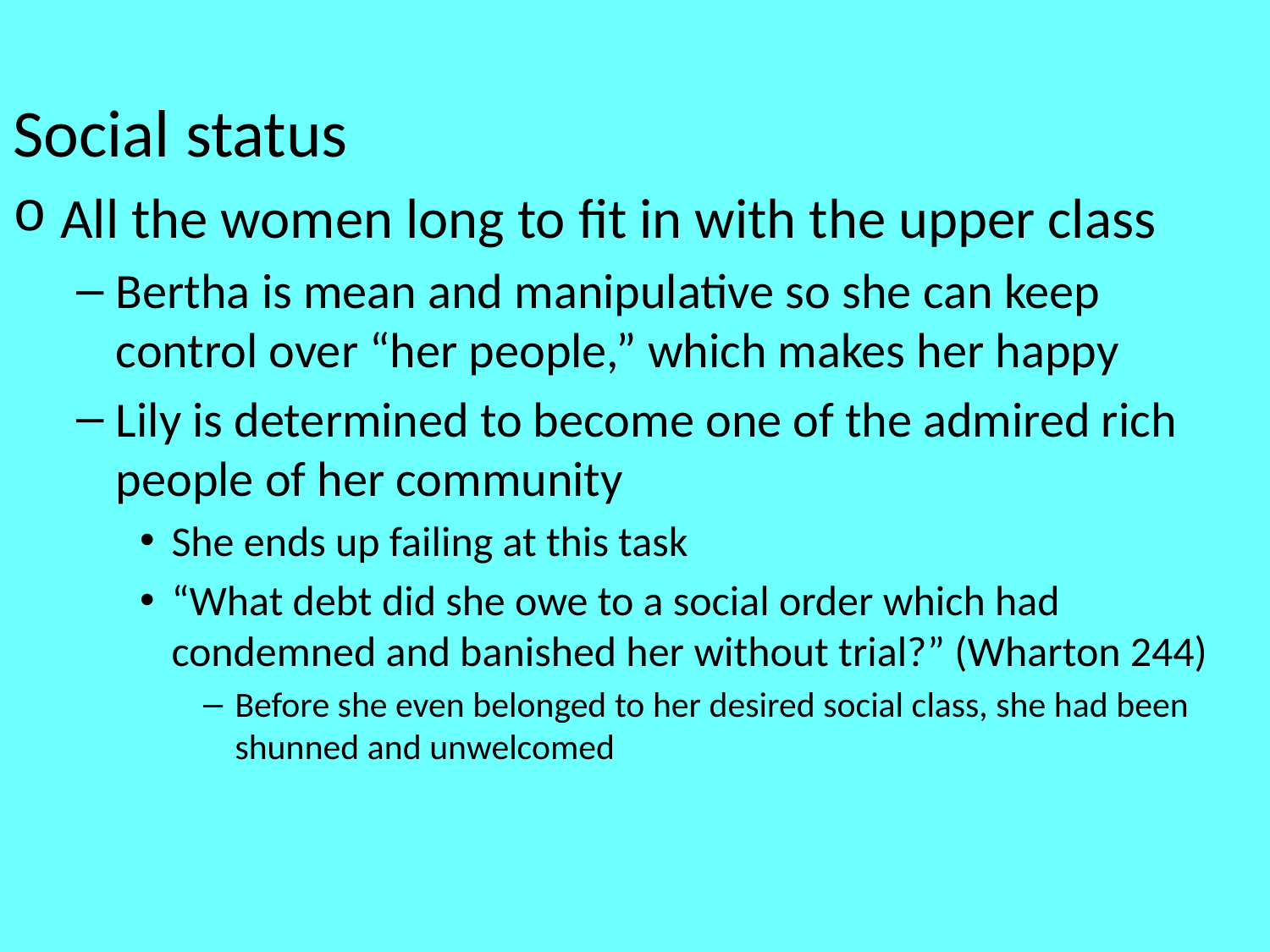

Social status
All the women long to fit in with the upper class
Bertha is mean and manipulative so she can keep control over “her people,” which makes her happy
Lily is determined to become one of the admired rich people of her community
She ends up failing at this task
“What debt did she owe to a social order which had condemned and banished her without trial?” (Wharton 244)
Before she even belonged to her desired social class, she had been shunned and unwelcomed